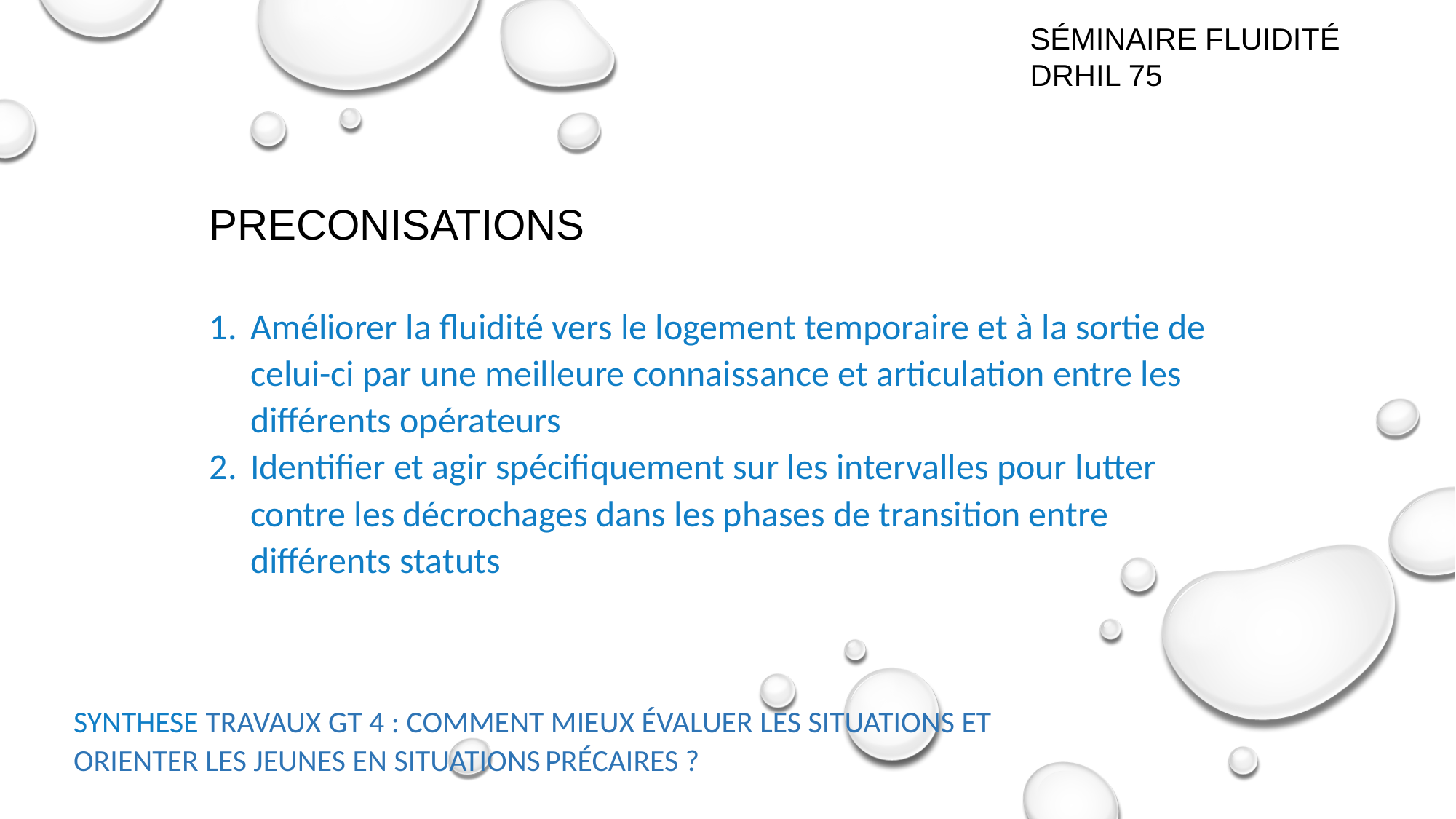

Séminaire Fluidité DRHIL 75

PRECONISATIONS
Améliorer la fluidité vers le logement temporaire et à la sortie de celui-ci par une meilleure connaissance et articulation entre les différents opérateurs
Identifier et agir spécifiquement sur les intervalles pour lutter contre les décrochages dans les phases de transition entre différents statuts

SYNTHESE TRAVAUX GT 4 : Comment mieux évaluer les situations et orienter les jeunes en situations précaires ?